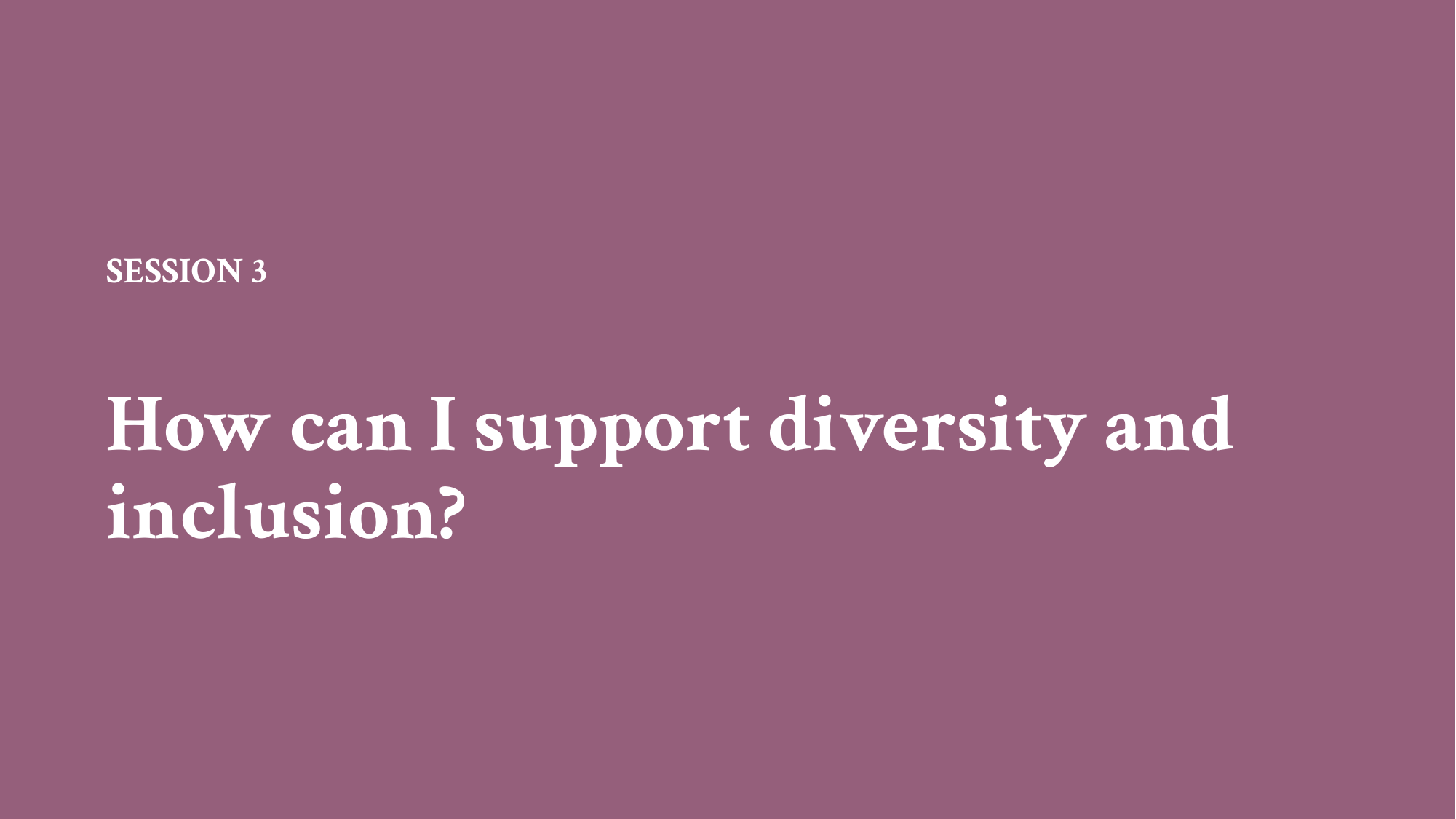

# SESSION 3 How can I support diversity and inclusion?